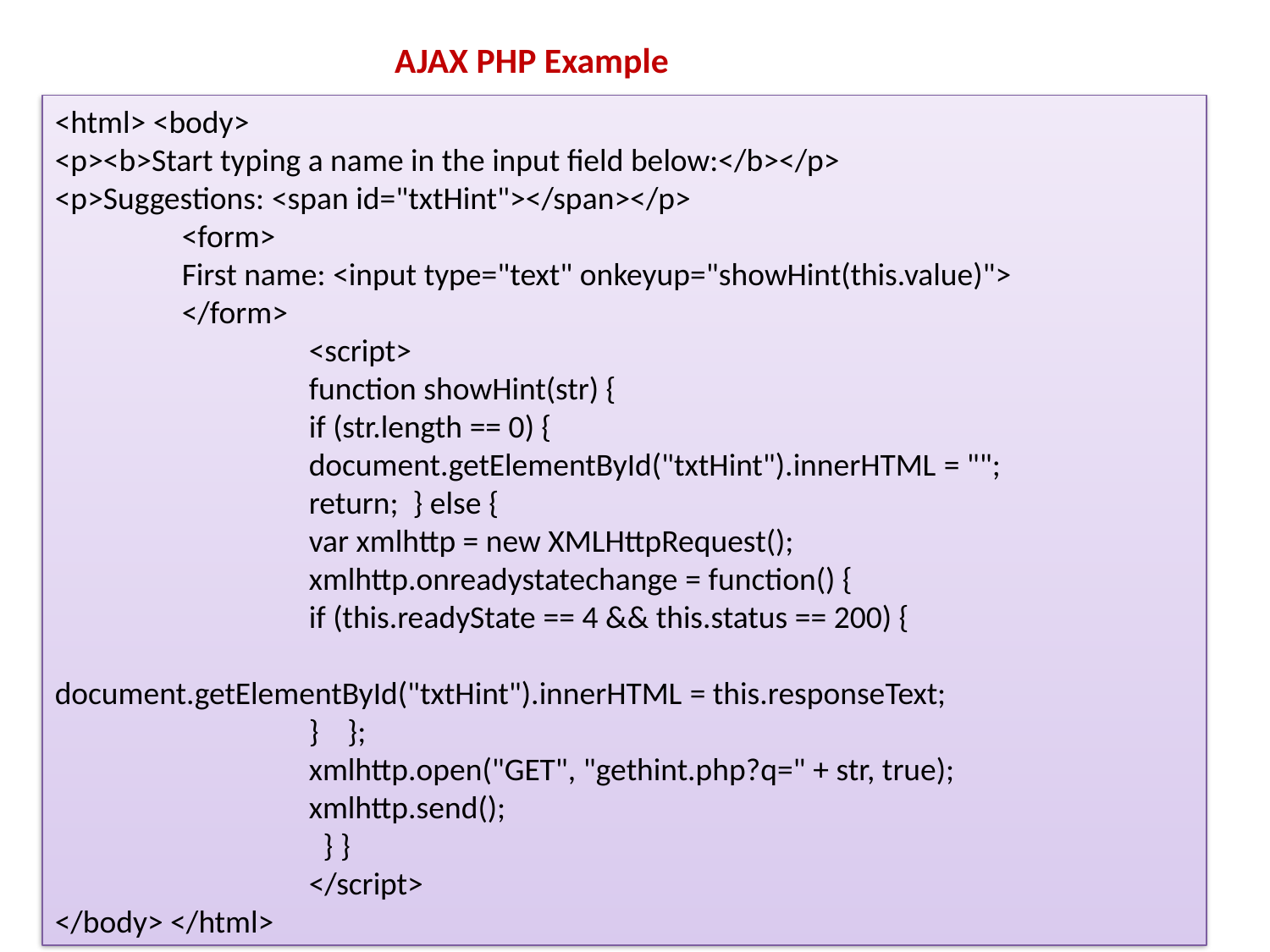

AJAX PHP Example
<html> <body>
<p><b>Start typing a name in the input field below:</b></p>
<p>Suggestions: <span id="txtHint"></span></p>
	<form>
	First name: <input type="text" onkeyup="showHint(this.value)">
	</form>
		<script>
		function showHint(str) {
		if (str.length == 0) {
		document.getElementById("txtHint").innerHTML = "";
		return;  } else {
		var xmlhttp = new XMLHttpRequest();
    		xmlhttp.onreadystatechange = function() {
      		if (this.readyState == 4 && this.status == 200) {
        		document.getElementById("txtHint").innerHTML = this.responseText;
		}    };
    		xmlhttp.open("GET", "gethint.php?q=" + str, true);
    		xmlhttp.send();
		  } }
		</script>
</body> </html>